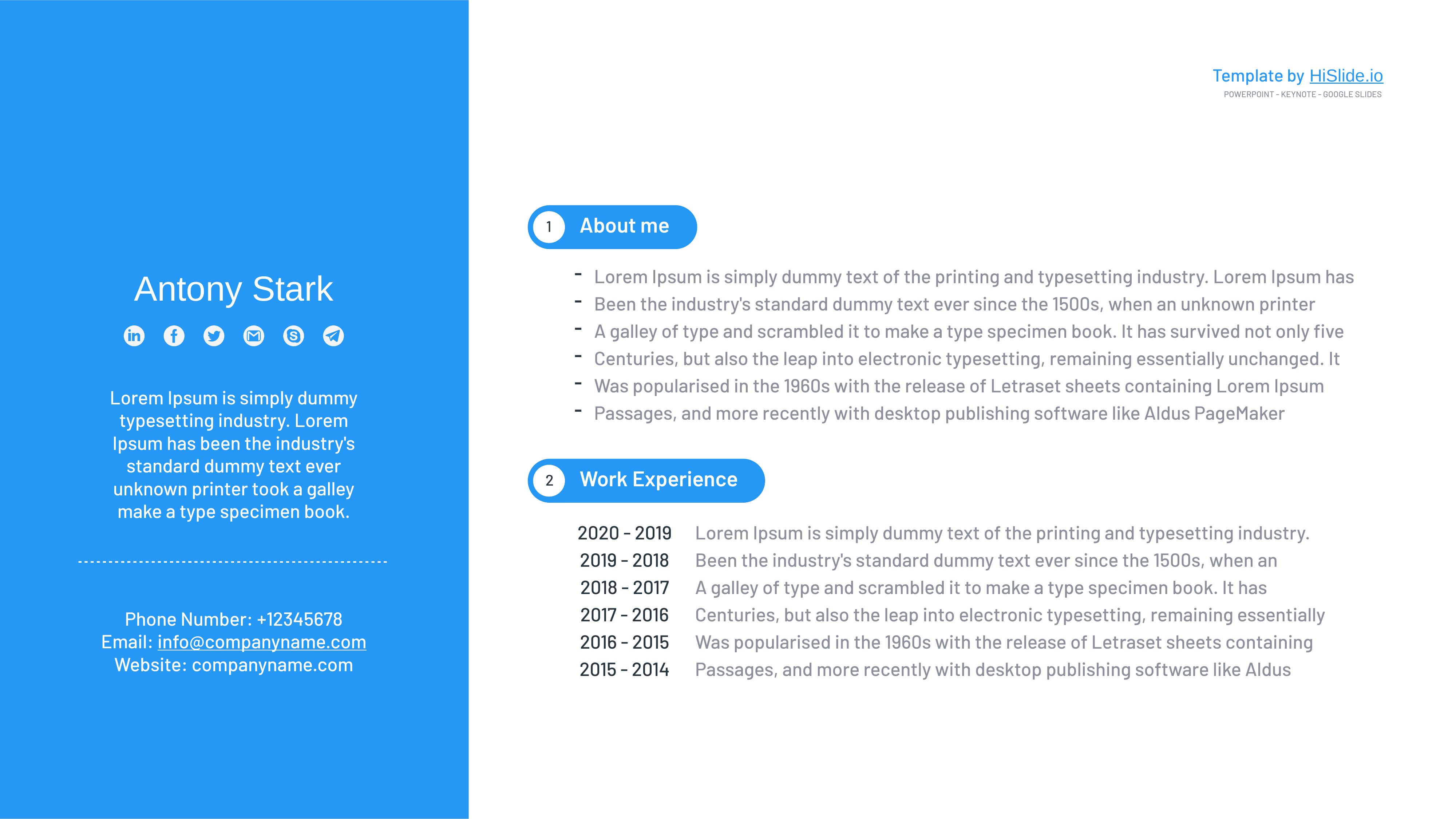

Template by HiSlide.io
PowerPoint - Keynote - Google Slides

About me

1
Lorem Ipsum is simply dummy text of the printing and typesetting industry. Lorem Ipsum has
Been the industry's standard dummy text ever since the 1500s, when an unknown printer
A galley of type and scrambled it to make a type specimen book. It has survived not only five
Centuries, but also the leap into electronic typesetting, remaining essentially unchanged. It
Was popularised in the 1960s with the release of Letraset sheets containing Lorem Ipsum
Passages, and more recently with desktop publishing software like Aldus PageMaker
Antony Stark

Lorem Ipsum is simply dummy typesetting industry. Lorem Ipsum has been the industry's standard dummy text ever unknown printer took a galley make a type specimen book.

Work Experience

2
2020 - 2019
2019 - 2018
2018 - 2017
2017 - 2016
2016 - 2015
2015 - 2014
Lorem Ipsum is simply dummy text of the printing and typesetting industry.
Been the industry's standard dummy text ever since the 1500s, when an
A galley of type and scrambled it to make a type specimen book. It has
Centuries, but also the leap into electronic typesetting, remaining essentially
Was popularised in the 1960s with the release of Letraset sheets containing
Passages, and more recently with desktop publishing software like Aldus

Phone Number: +12345678
Email: info@companyname.com
Website: companyname.com